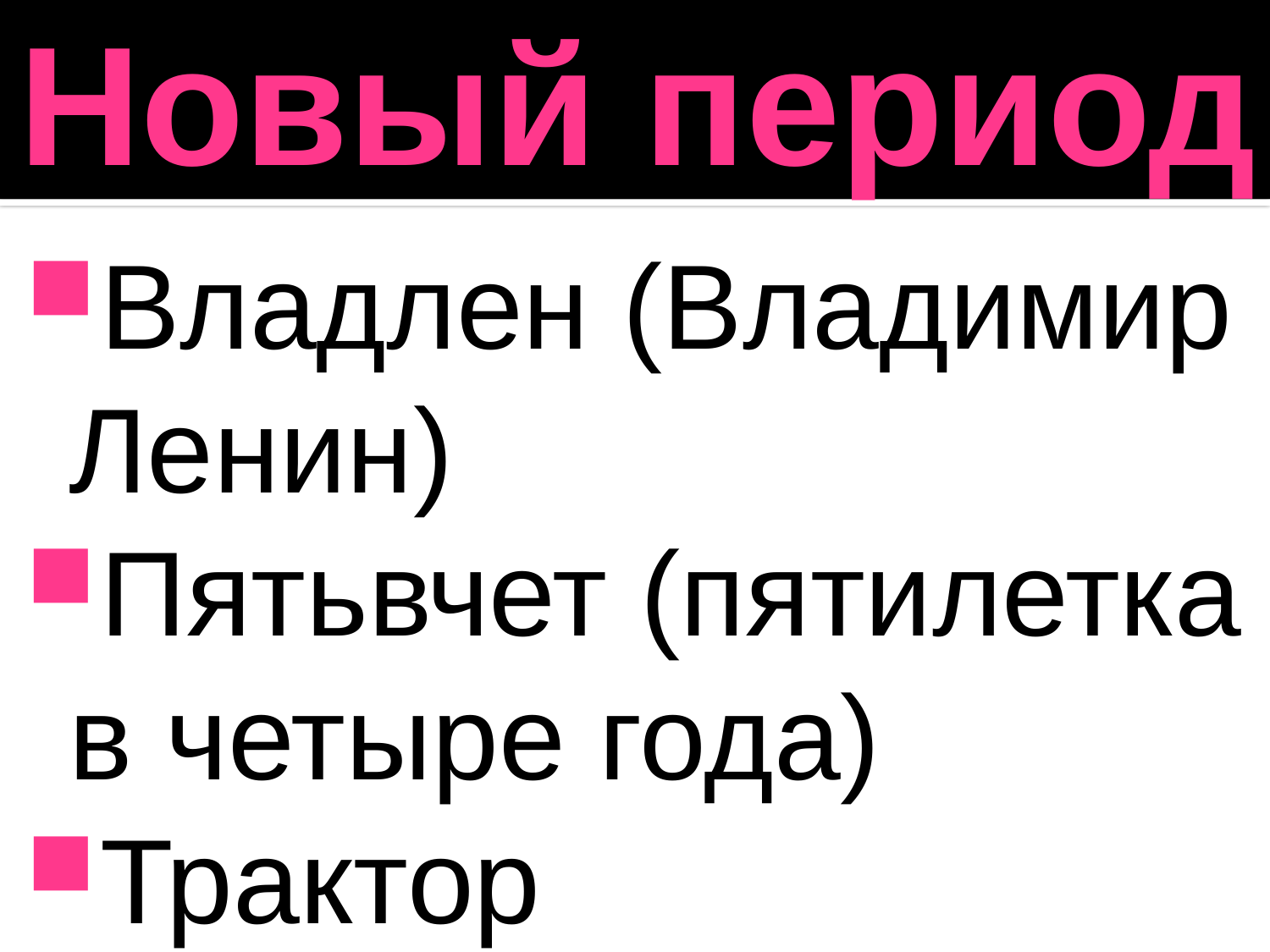

# Новый период
Владлен (Владимир Ленин)
Пятьвчет (пятилетка в четыре года)
Трактор